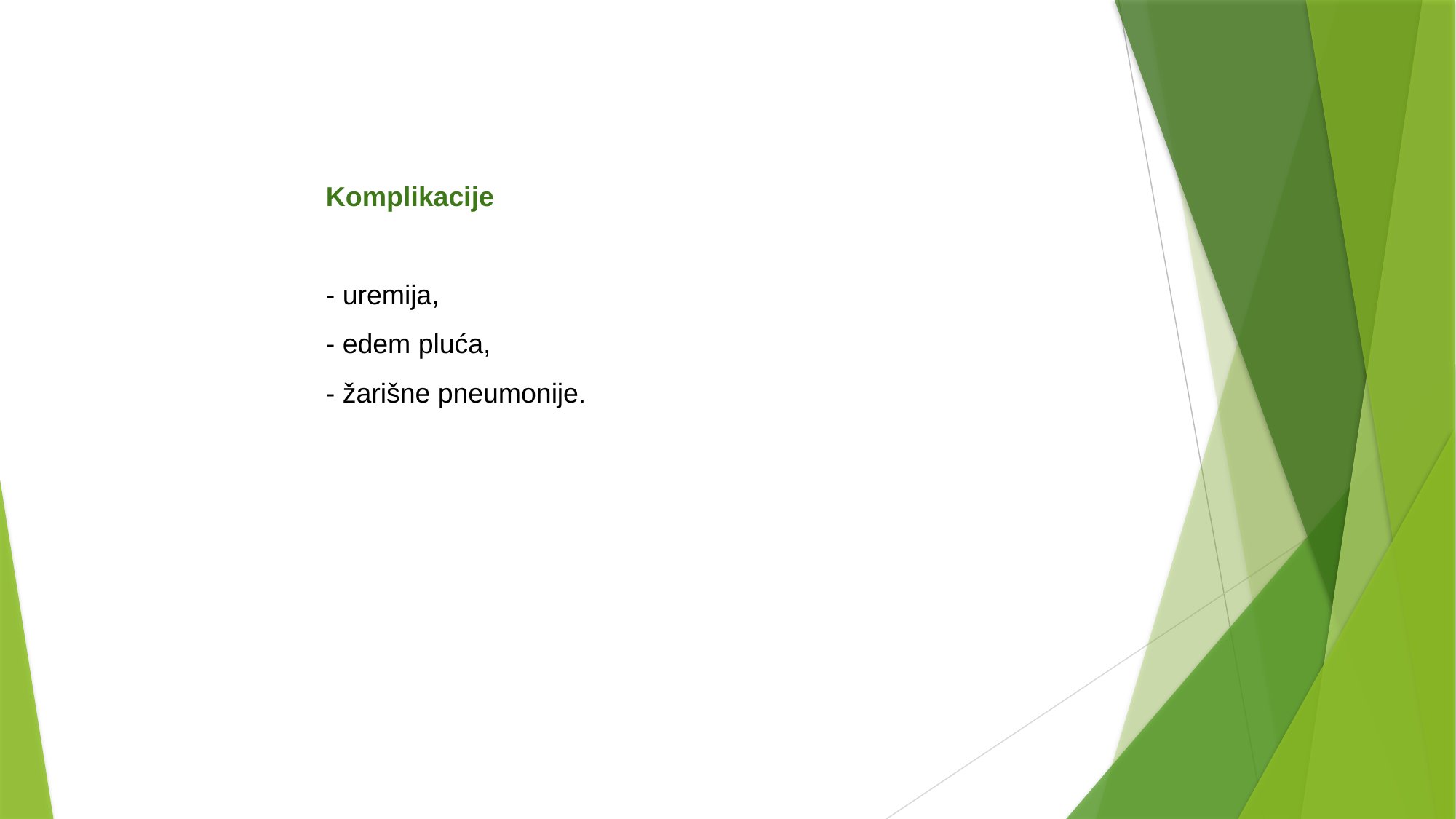

Komplikacije

- uremija,
- edem pluća,
- žarišne pneumonije.